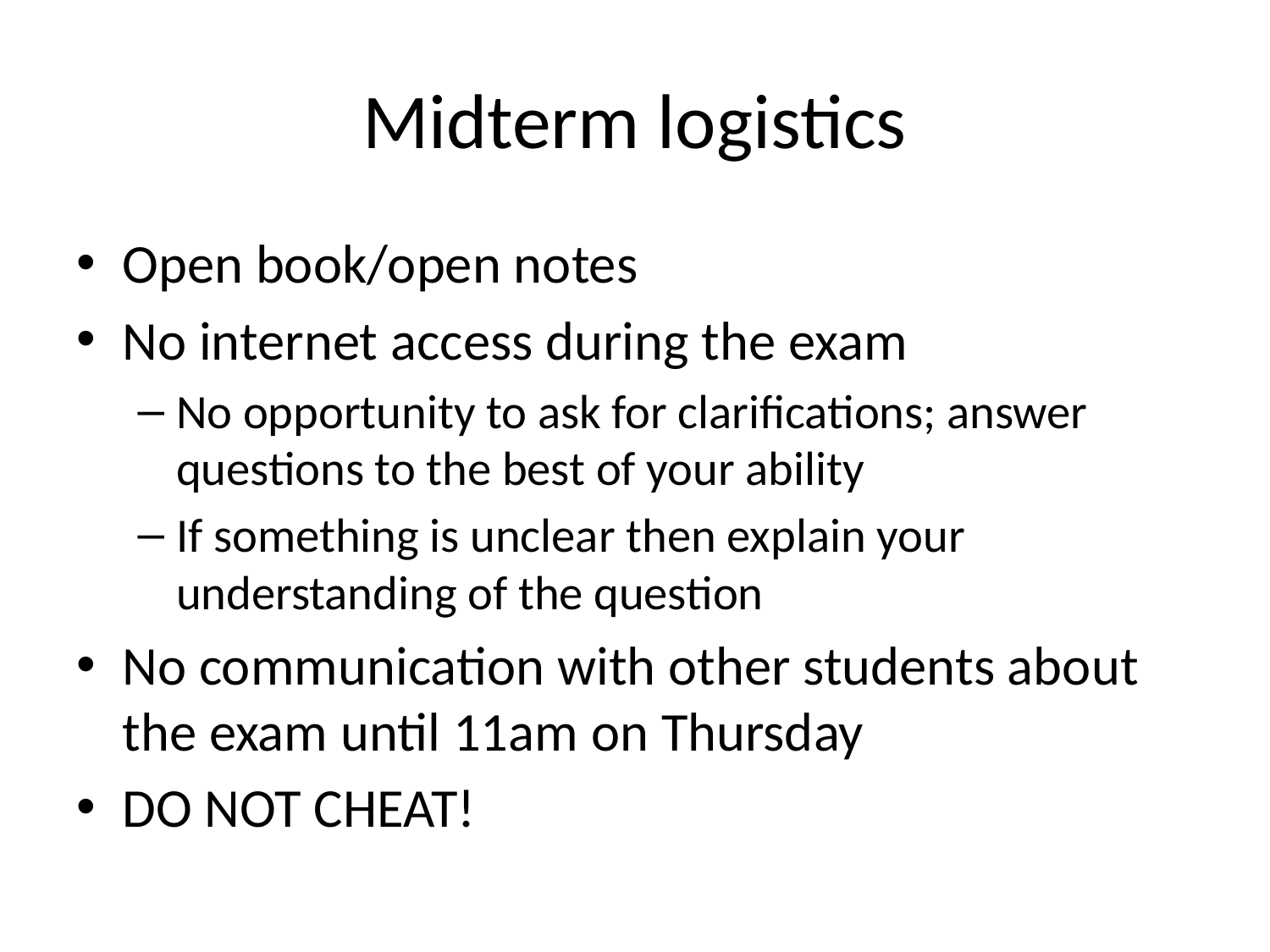

# Midterm logistics
Open book/open notes
No internet access during the exam
No opportunity to ask for clarifications; answer questions to the best of your ability
If something is unclear then explain your understanding of the question
No communication with other students about the exam until 11am on Thursday
DO NOT CHEAT!